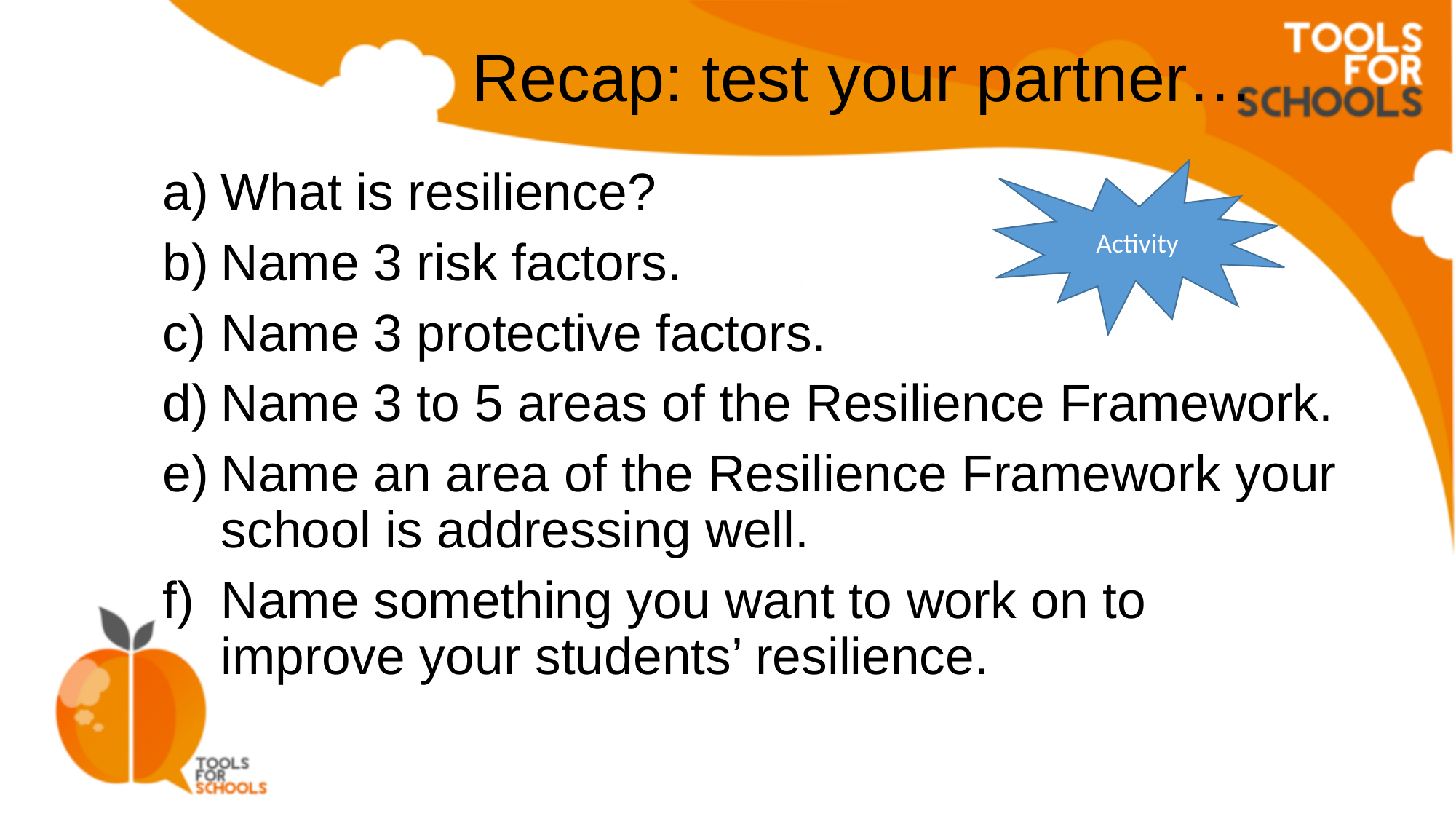

# Recap: test your partner…
What is resilience?
Name 3 risk factors.
Name 3 protective factors.
Name 3 to 5 areas of the Resilience Framework.
Name an area of the Resilience Framework your school is addressing well.
Name something you want to work on to improve your students’ resilience.

Activity